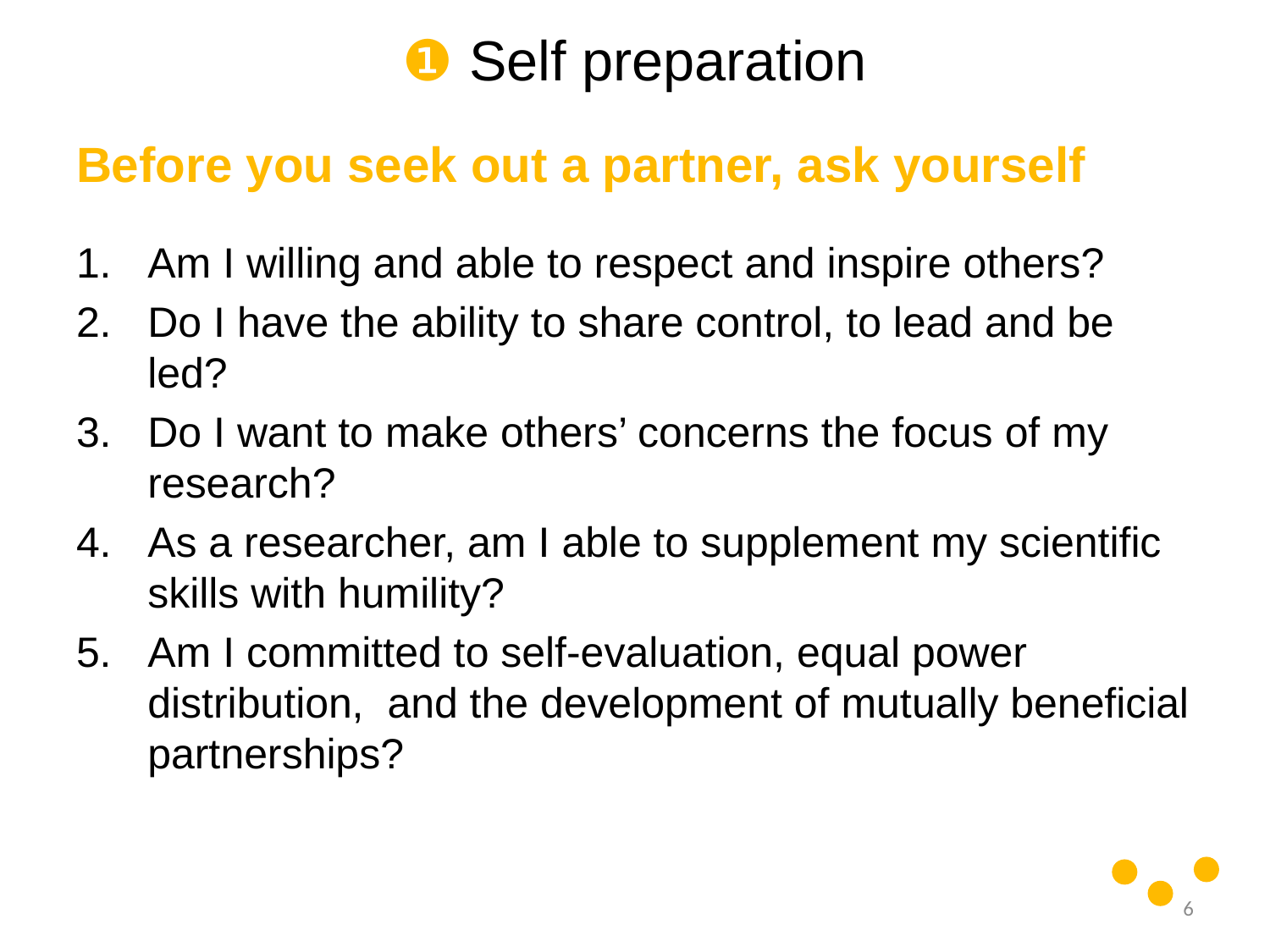

# ❶ Self preparation
Before you seek out a partner, ask yourself

Am I willing and able to respect and inspire others?
Do I have the ability to share control, to lead and be led?
Do I want to make others’ concerns the focus of my research?
As a researcher, am I able to supplement my scientific skills with humility?
Am I committed to self-evaluation, equal power distribution,  and the development of mutually beneficial partnerships?

6